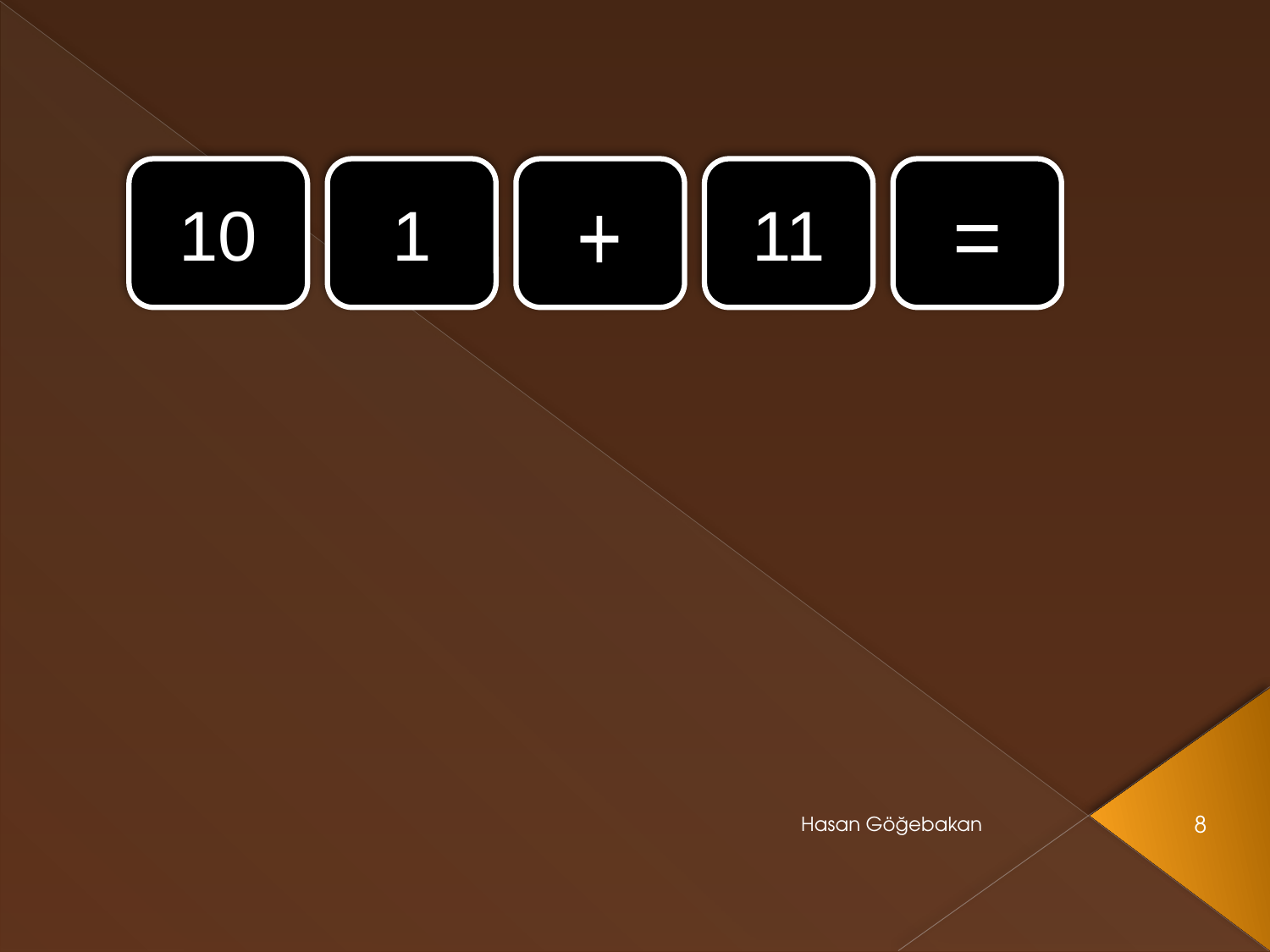

#
10
1
+
11
=

Hasan Göğebakan
8